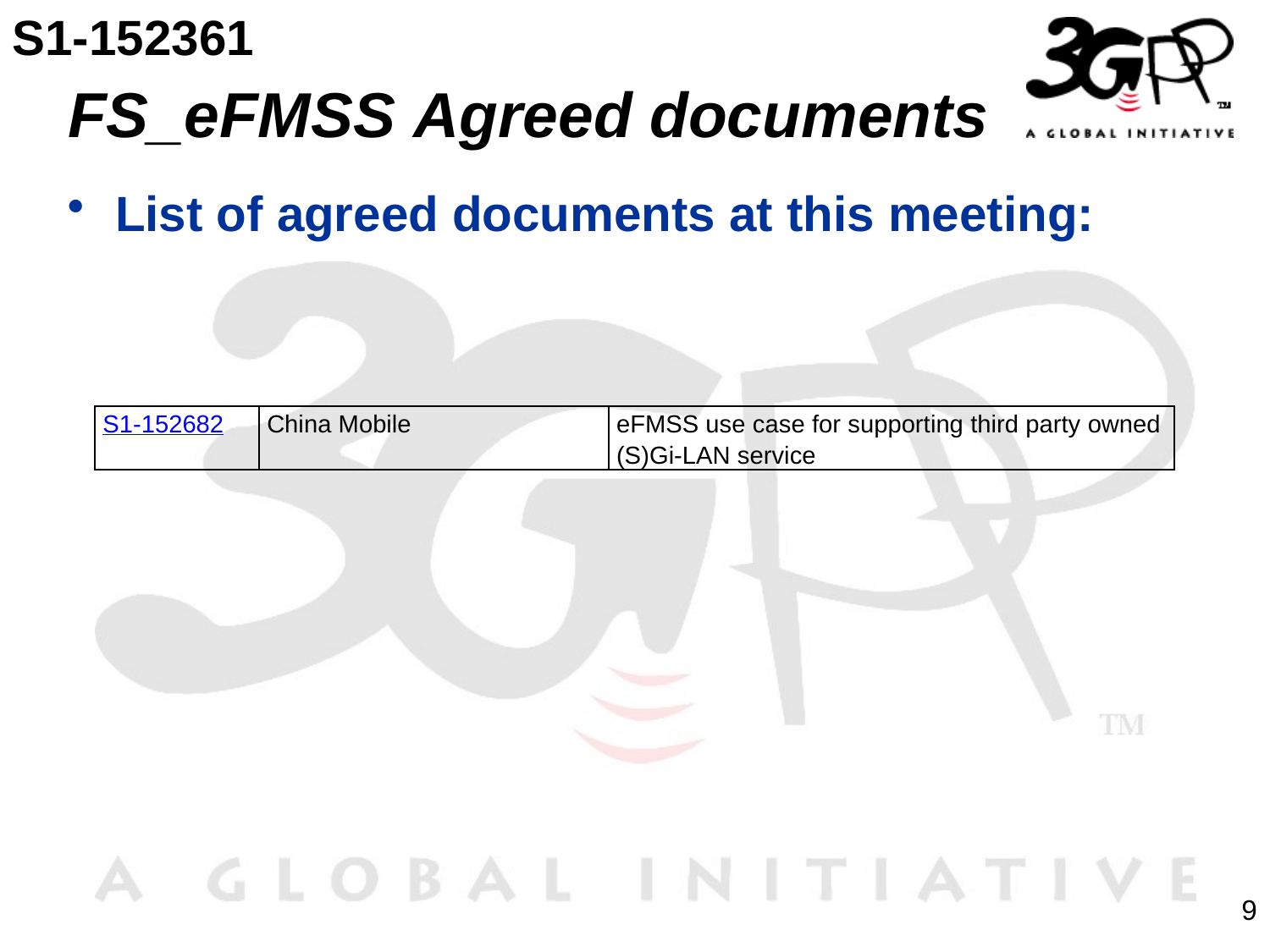

S1-152361
# FS_eFMSS Agreed documents
List of agreed documents at this meeting:

| S1-152682 | China Mobile | eFMSS use case for supporting third party owned (S)Gi-LAN service |
| --- | --- | --- |
9